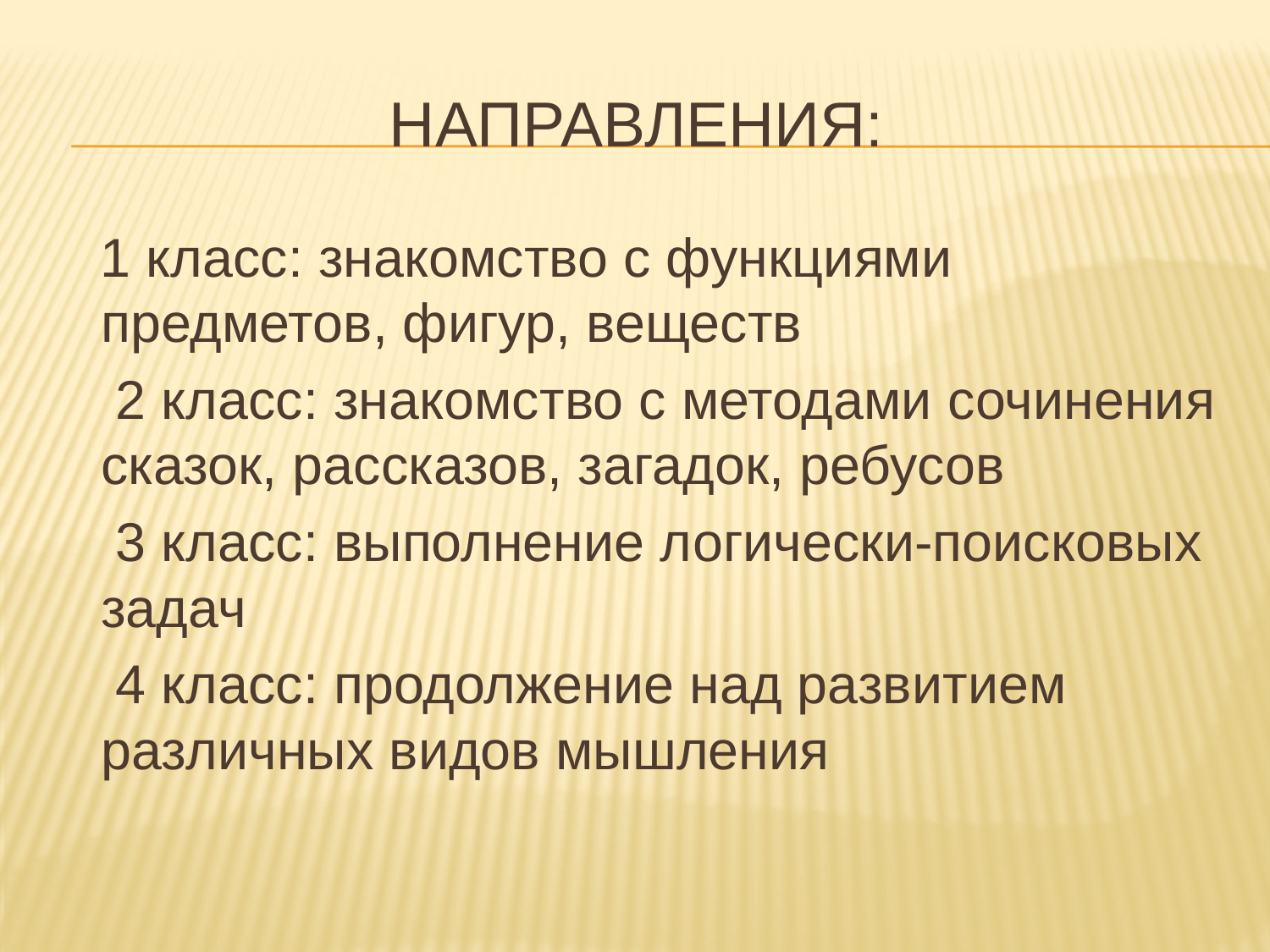

# Направления:
   1 класс: знакомство с функциями предметов, фигур, веществ
    2 класс: знакомство с методами сочинения сказок, рассказов, загадок, ребусов
    3 класс: выполнение логически-поисковых задач
    4 класс: продолжение над развитием различных видов мышления